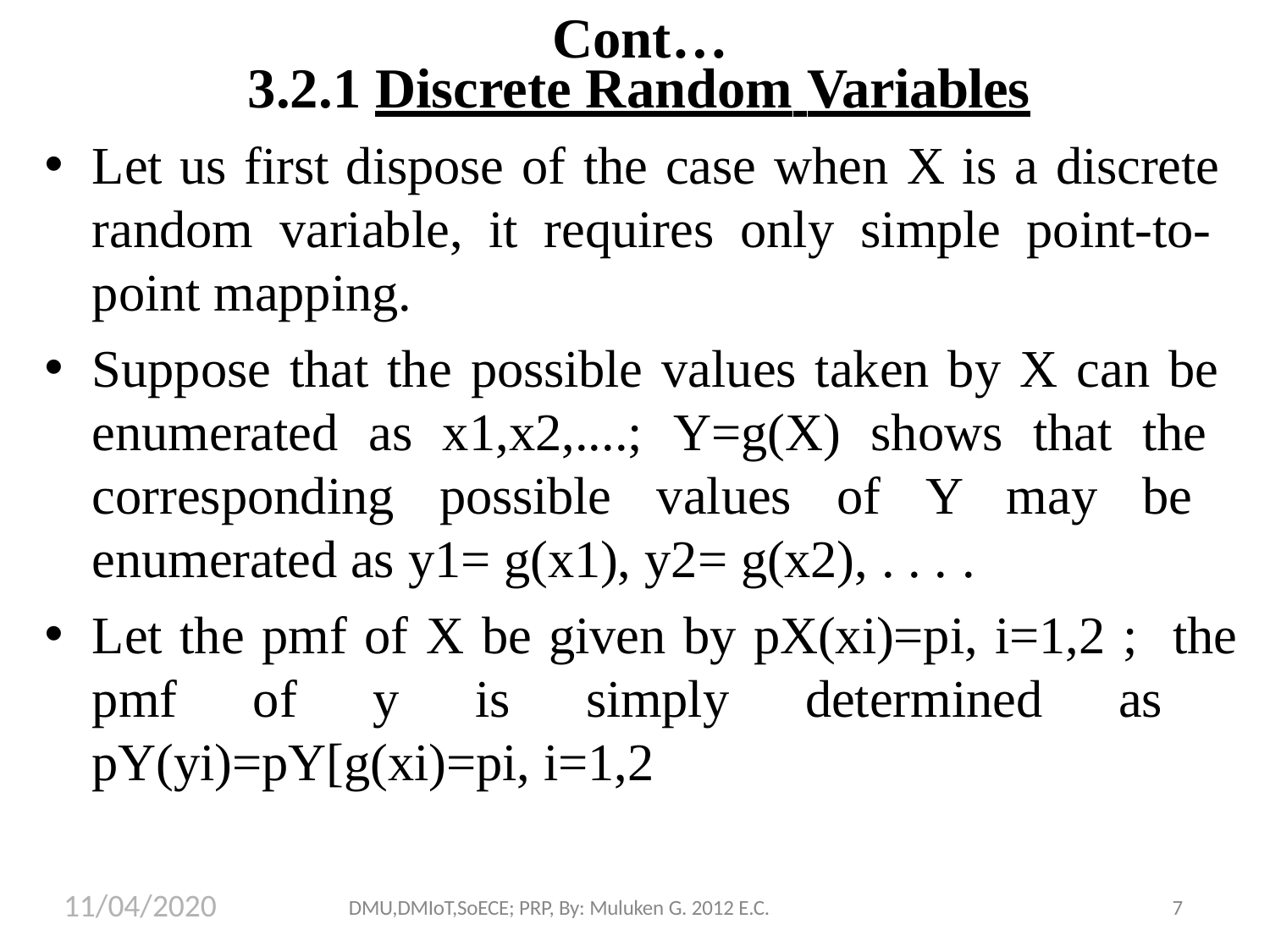

# Cont…
3.2.1 Discrete Random Variables
Let us first dispose of the case when X is a discrete  random variable, it requires only simple point-to-  point mapping.
Suppose that the possible values taken by X can be  enumerated as x1,x2,....; Y=g(X) shows that the  corresponding possible values of Y may be  enumerated as y1= g(x1), y2= g(x2), . . . .
Let the pmf of X be given by pX(xi)=pi, i=1,2 ;  the pmf of y is simply determined as  pY(yi)=pY[g(xi)=pi, i=1,2
11/04/2020
DMU,DMIoT,SoECE; PRP, By: Muluken G. 2012 E.C.
7